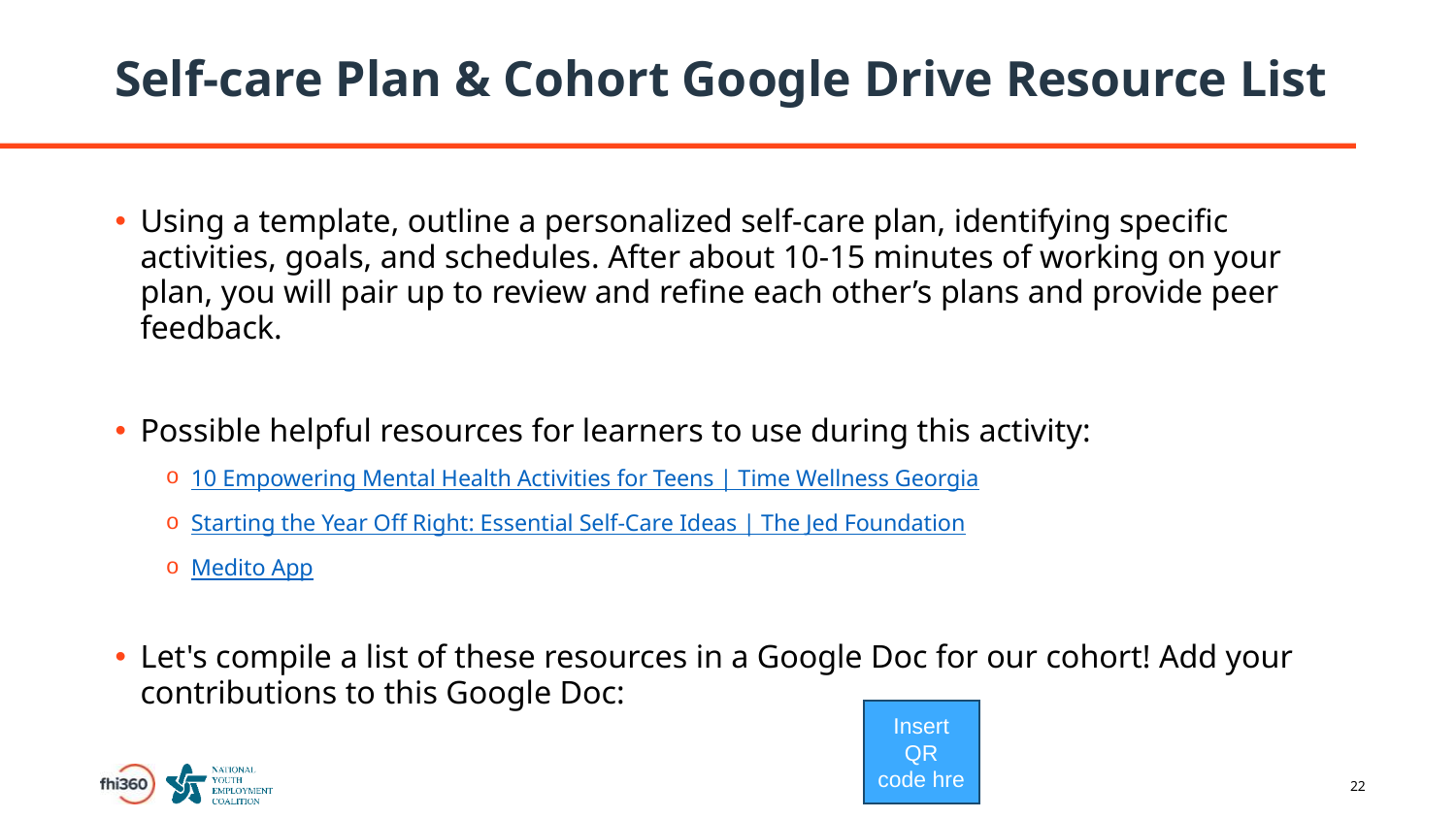

# Self-care Plan & Cohort Google Drive Resource List
Using a template, outline a personalized self-care plan, identifying specific activities, goals, and schedules. After about 10-15 minutes of working on your plan, you will pair up to review and refine each other’s plans and provide peer feedback.

Possible helpful resources for learners to use during this activity:
10 Empowering Mental Health Activities for Teens | Time Wellness Georgia
Starting the Year Off Right: Essential Self-Care Ideas | The Jed Foundation
Medito App

Let's compile a list of these resources in a Google Doc for our cohort! Add your contributions to this Google Doc:
Insert QR code hre